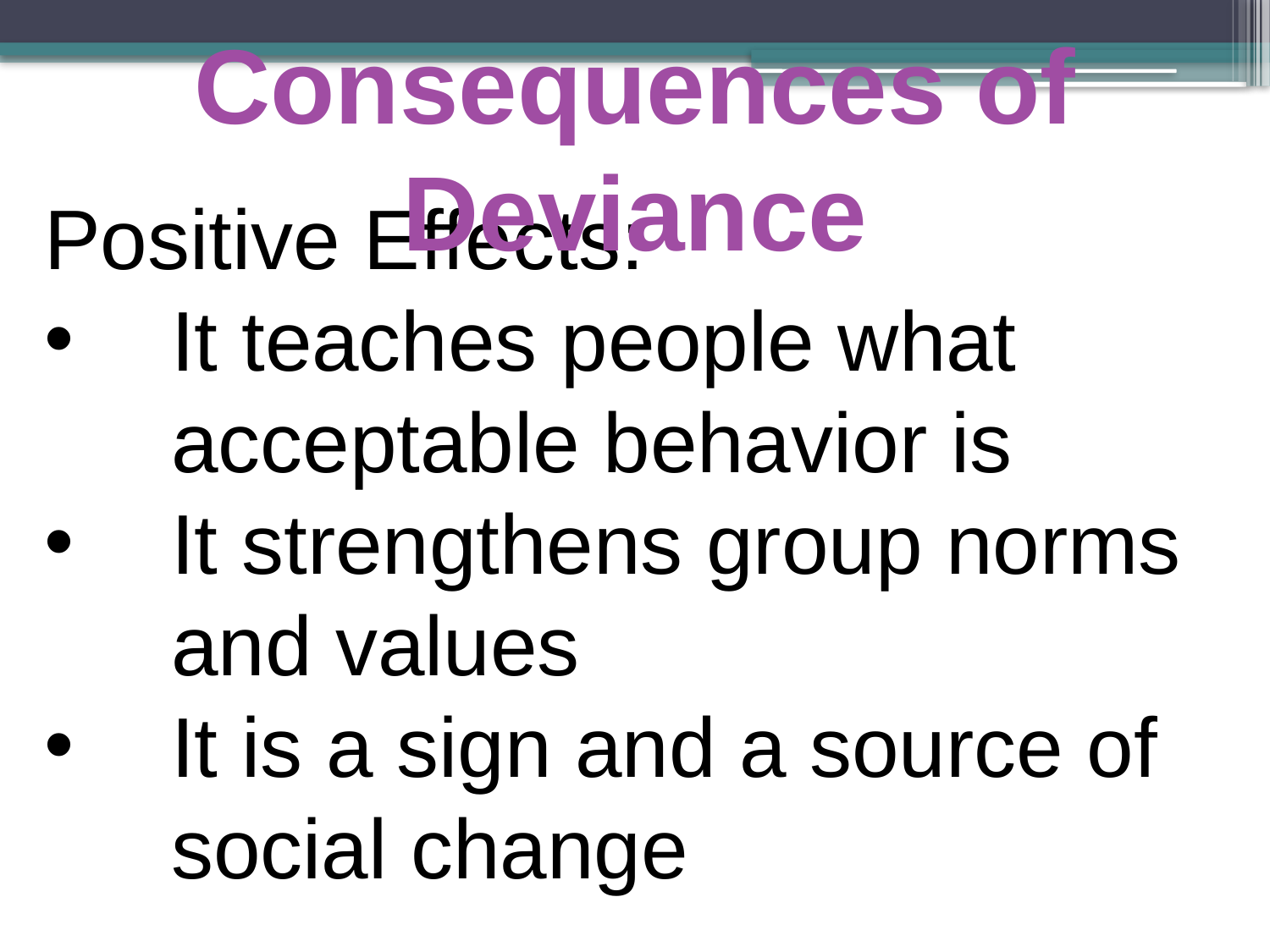

Consequences of Deviance
Positive Effects:
It teaches people what acceptable behavior is
It strengthens group norms and values
It is a sign and a source of social change